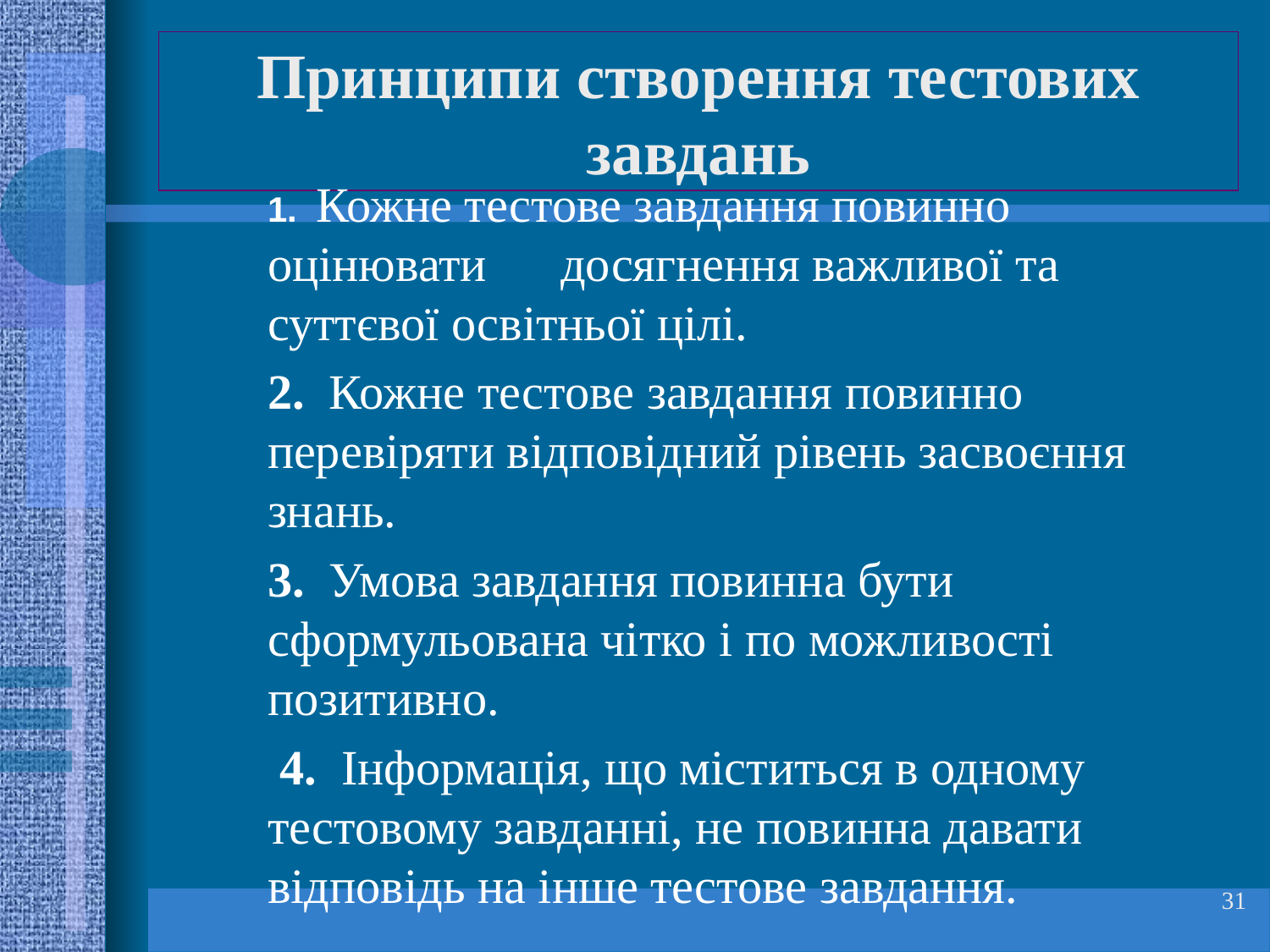

# Принципи створення тестових завдань
1.  Кожне тестове завдання повинно оцінювати      досягнення важливої та суттєвої освітньої цілі.
2.  Кожне тестове завдання повинно перевіряти відповідний рівень засвоєння знань.
3.  Умова завдання повинна бути сформульована чітко і по можливості позитивно.
 4.  Інформація, що міститься в одному тестовому завданні, не повинна давати відповідь на інше тестове завдання.

31